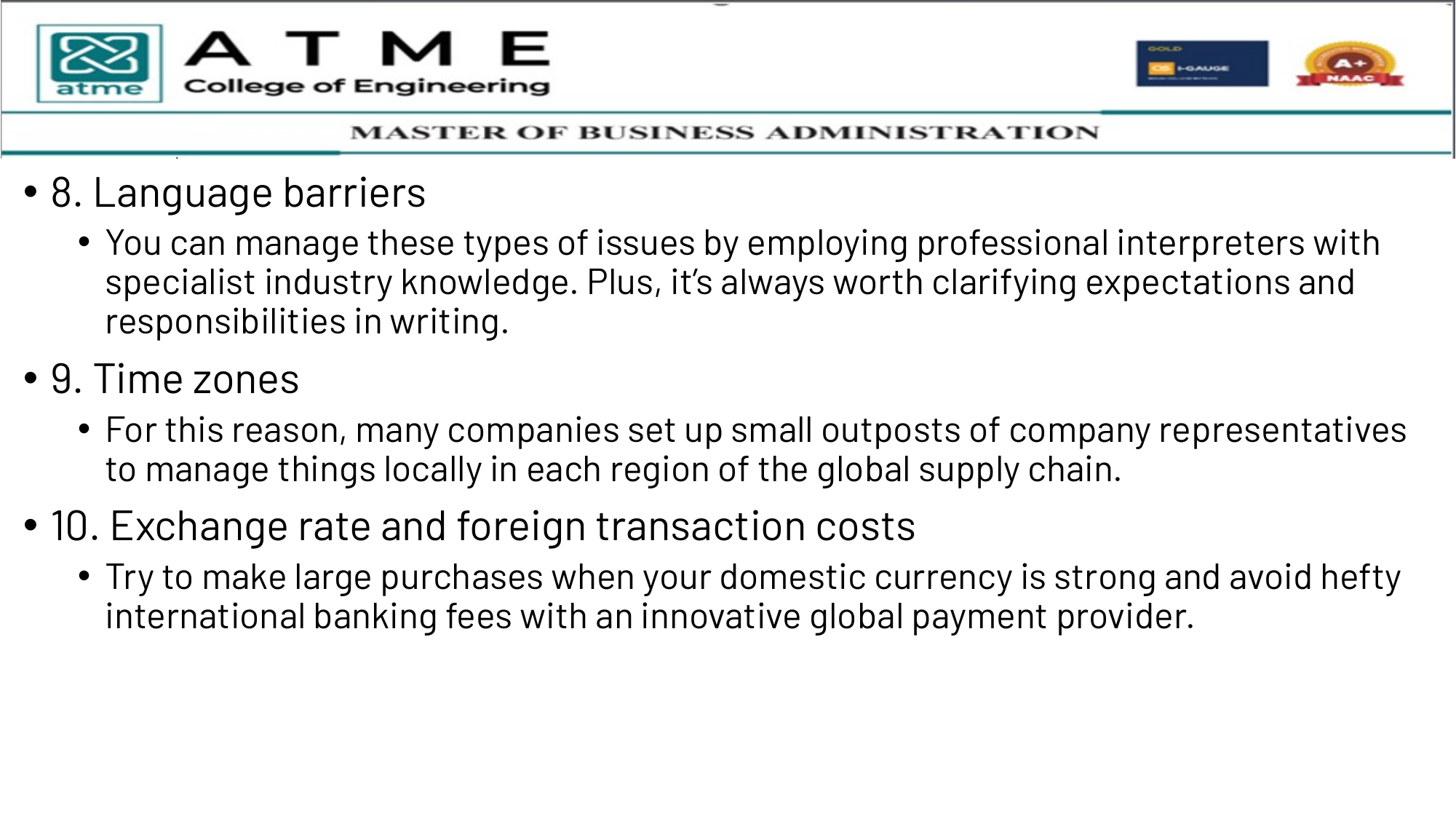

8. Language barriers
You can manage these types of issues by employing professional interpreters with specialist industry knowledge. Plus, it’s always worth clarifying expectations and responsibilities in writing.
9. Time zones
For this reason, many companies set up small outposts of company representatives to manage things locally in each region of the global supply chain.
10. Exchange rate and foreign transaction costs
Try to make large purchases when your domestic currency is strong and avoid hefty international banking fees with an innovative global payment provider.